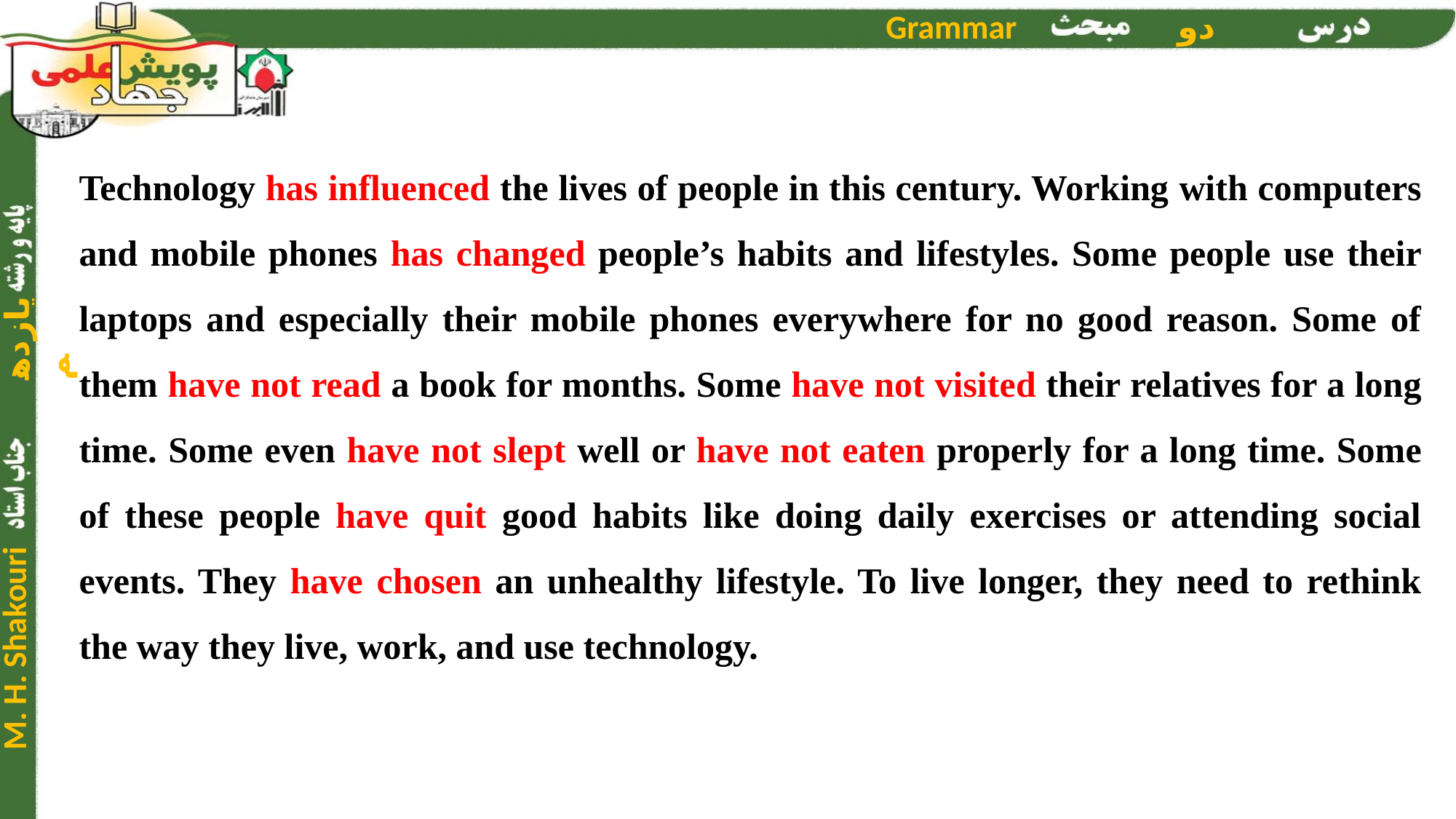

Technology has influenced the lives of people in this century. Working with computers and mobile phones has changed people’s habits and lifestyles. Some people use their laptops and especially their mobile phones everywhere for no good reason. Some of them have not read a book for months. Some have not visited their relatives for a long time. Some even have not slept well or have not eaten properly for a long time. Some of these people have quit good habits like doing daily exercises or attending social events. They have chosen an unhealthy lifestyle. To live longer, they need to rethink the way they live, work, and use technology.